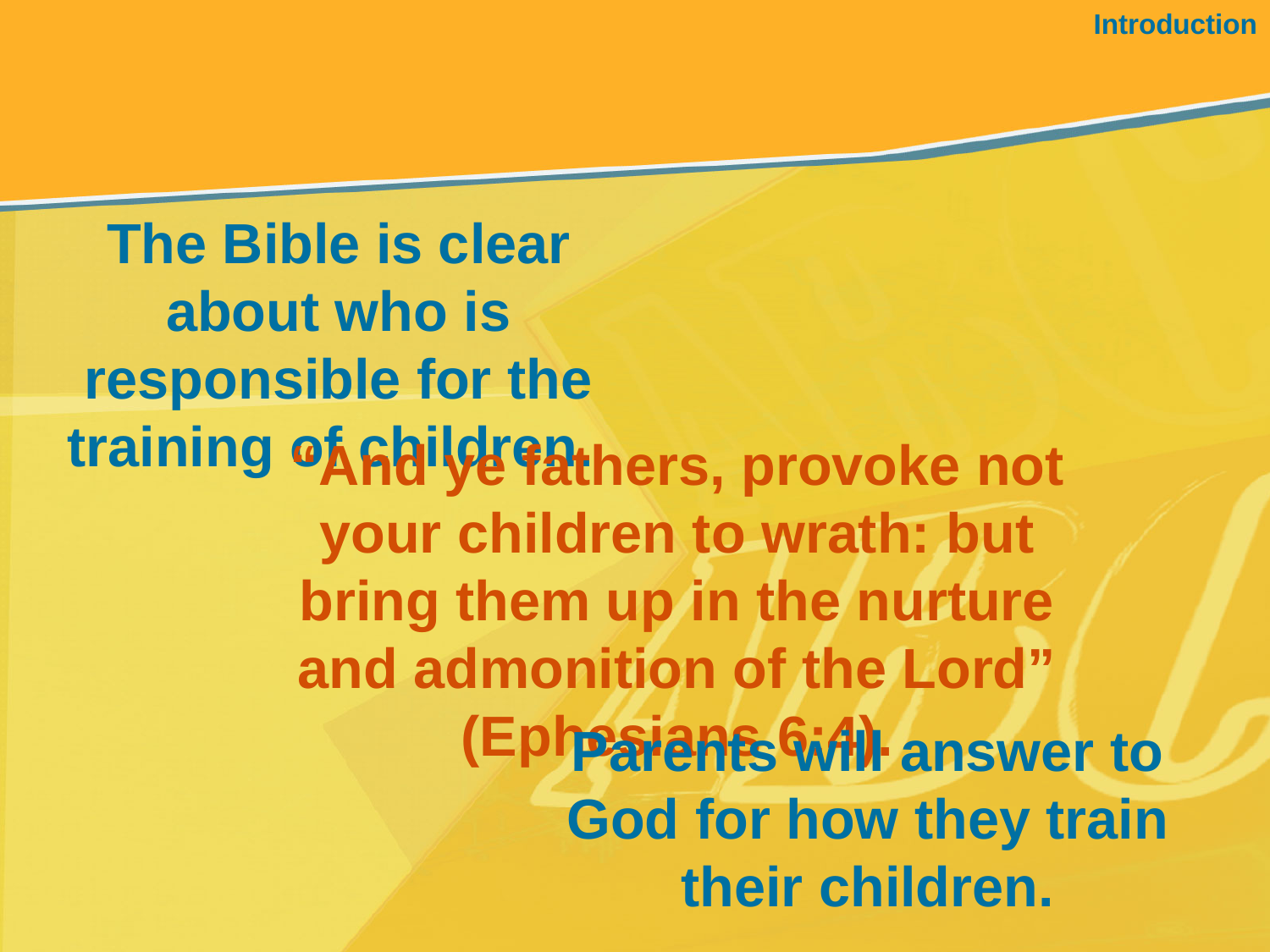

Introduction
The Bible is clear about who is responsible for the training of children.
“And ye fathers, provoke not your children to wrath: but bring them up in the nurture and admonition of the Lord” (Ephesians 6:4).
Parents will answer to God for how they train their children.